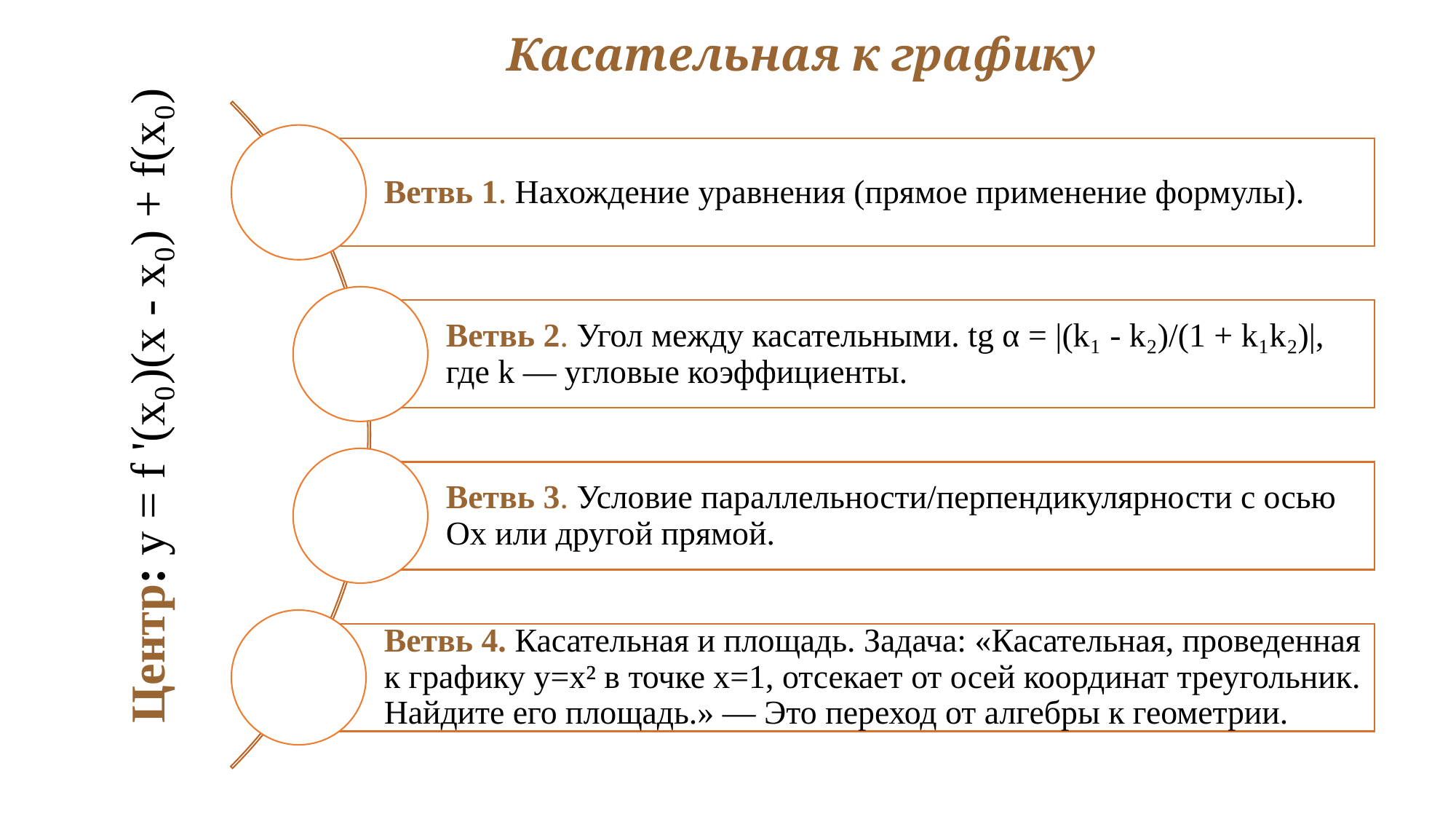

Касательная к графику
Ветвь 1. Нахождение уравнения (прямое применение формулы).
Ветвь 2. Угол между касательными. tg α = |(k₁ - k₂)/(1 + k₁k₂)|, где k — угловые коэффициенты.
Ветвь 3. Условие параллельности/перпендикулярности с осью Ox или другой прямой.
Ветвь 4. Касательная и площадь. Задача: «Касательная, проведенная к графику y=x² в точке x=1, отсекает от осей координат треугольник. Найдите его площадь.» — Это переход от алгебры к геометрии.
Центр: y = f '(x₀)(x - x₀) + f(x₀)